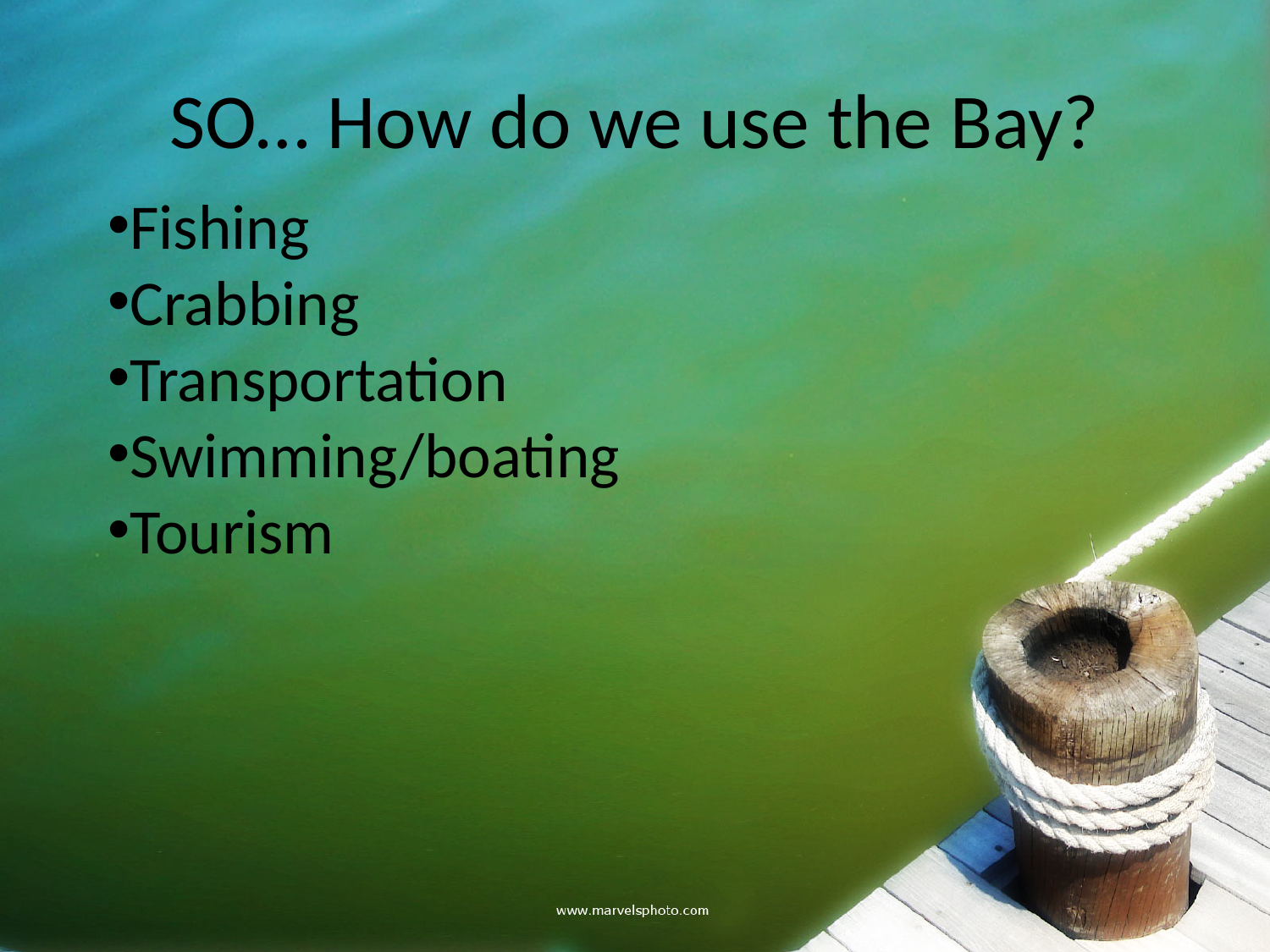

# SO… How do we use the Bay?
Fishing
Crabbing
Transportation
Swimming/boating
Tourism